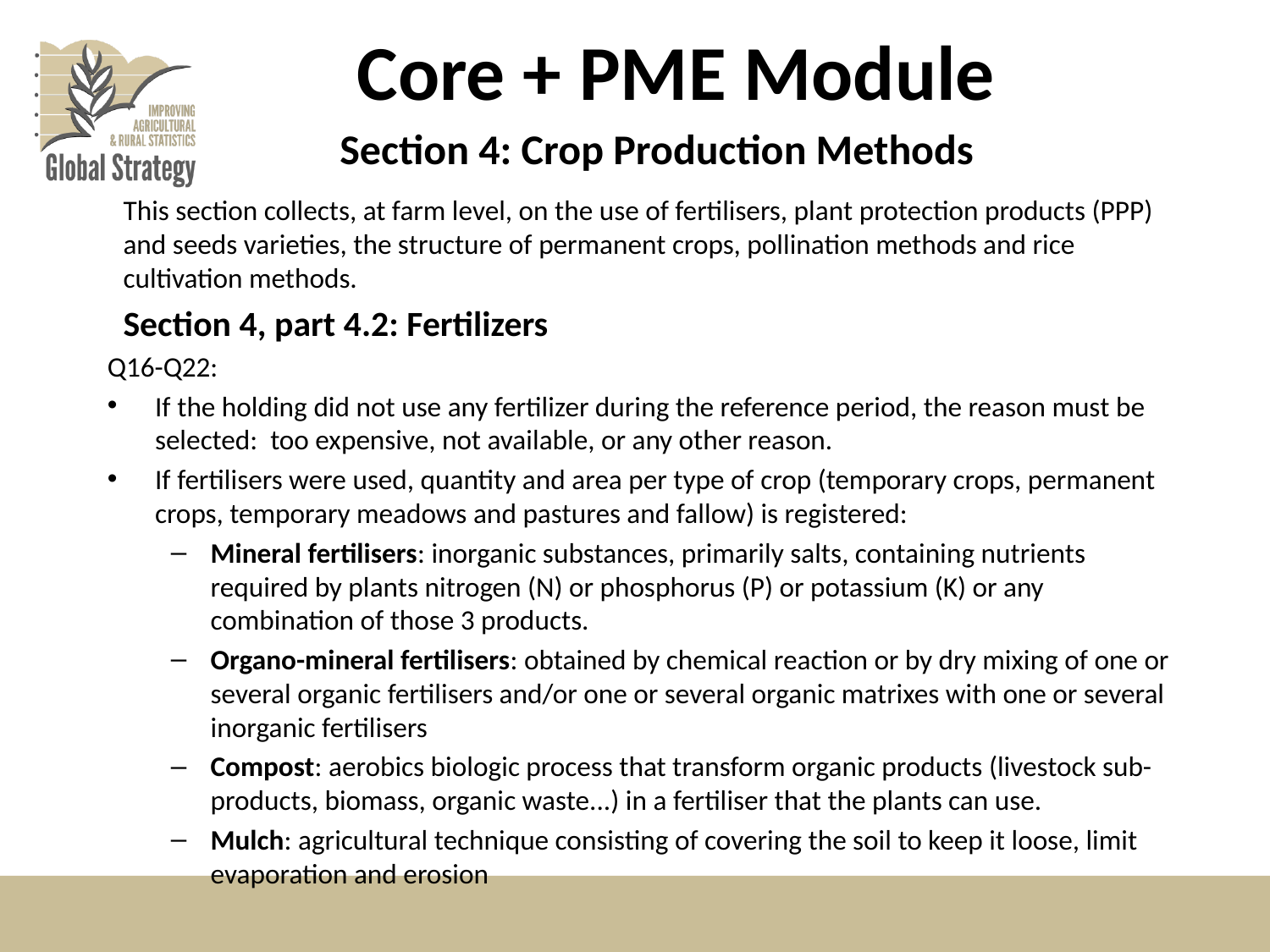

# Core + PME Module
Section 4: Crop Production Methods

This section collects, at farm level, on the use of fertilisers, plant protection products (PPP) and seeds varieties, the structure of permanent crops, pollination methods and rice cultivation methods.
Section 4, part 4.2: Fertilizers
Q16-Q22:
If the holding did not use any fertilizer during the reference period, the reason must be selected:  too expensive, not available, or any other reason.
If fertilisers were used, quantity and area per type of crop (temporary crops, permanent crops, temporary meadows and pastures and fallow) is registered:
Mineral fertilisers: inorganic substances, primarily salts, containing nutrients required by plants nitrogen (N) or phosphorus (P) or potassium (K) or any combination of those 3 products.
Organo-mineral fertilisers: obtained by chemical reaction or by dry mixing of one or several organic fertilisers and/or one or several organic matrixes with one or several inorganic fertilisers
Compost: aerobics biologic process that transform organic products (livestock sub-products, biomass, organic waste...) in a fertiliser that the plants can use.
Mulch: agricultural technique consisting of covering the soil to keep it loose, limit evaporation and erosion